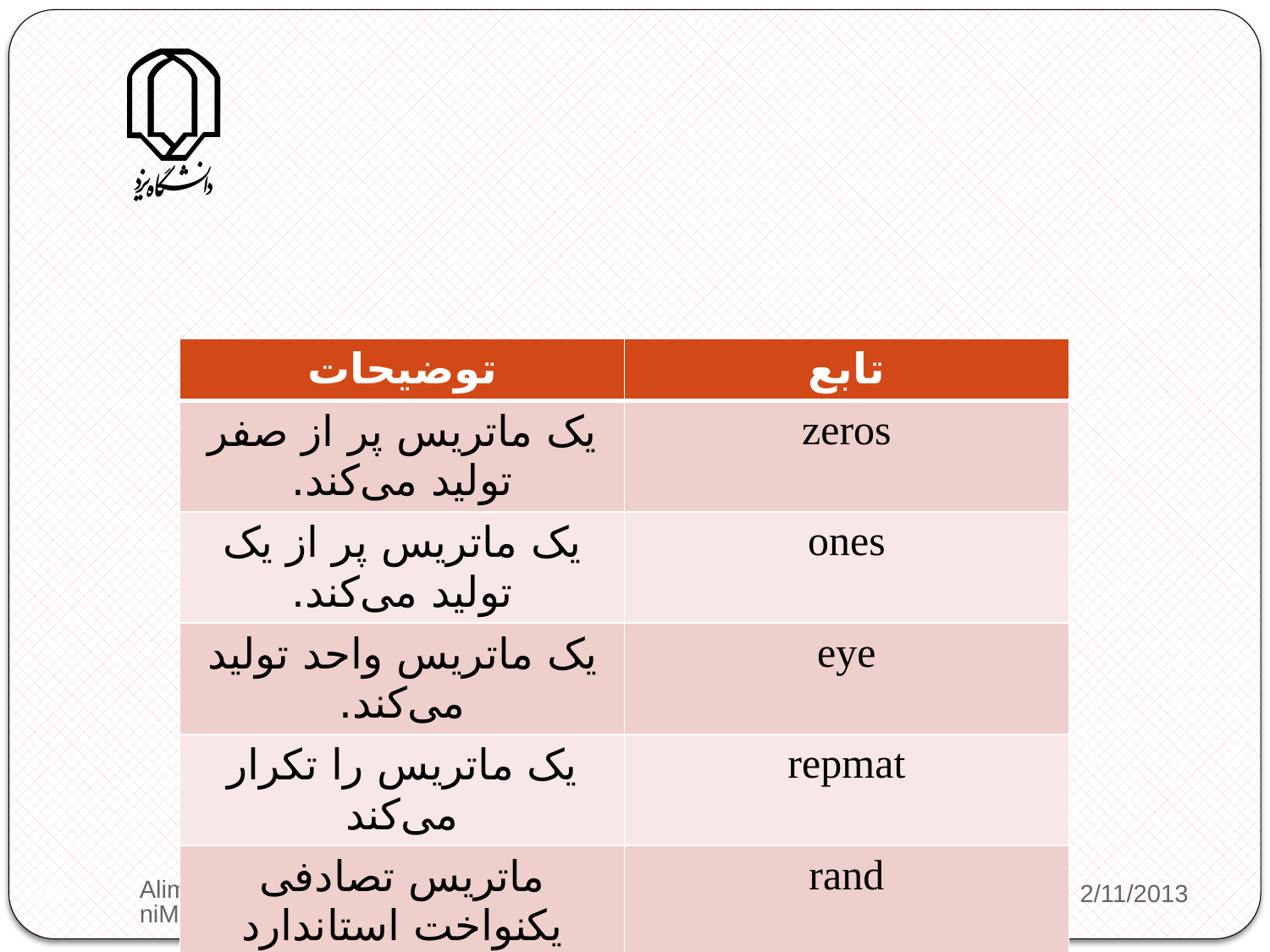

| توضیحات | تابع |
| --- | --- |
| یک ماتریس پر از صفر تولید می‌کند. | zeros |
| یک ماتریس پر از یک تولید می‌کند. | ones |
| یک ماتریس واحد تولید می‌کند. | eye |
| یک ماتریس را تکرار می‌کند | repmat |
| ماتریس تصادفی یکنواخت استاندارد | rand |
| ماتریس تصادفی نرمال استاندارد | randn |
Alimohammad Latif & MohammadReza DehghaniMahmoudAbadi, Yazd University
2/11/2013
55